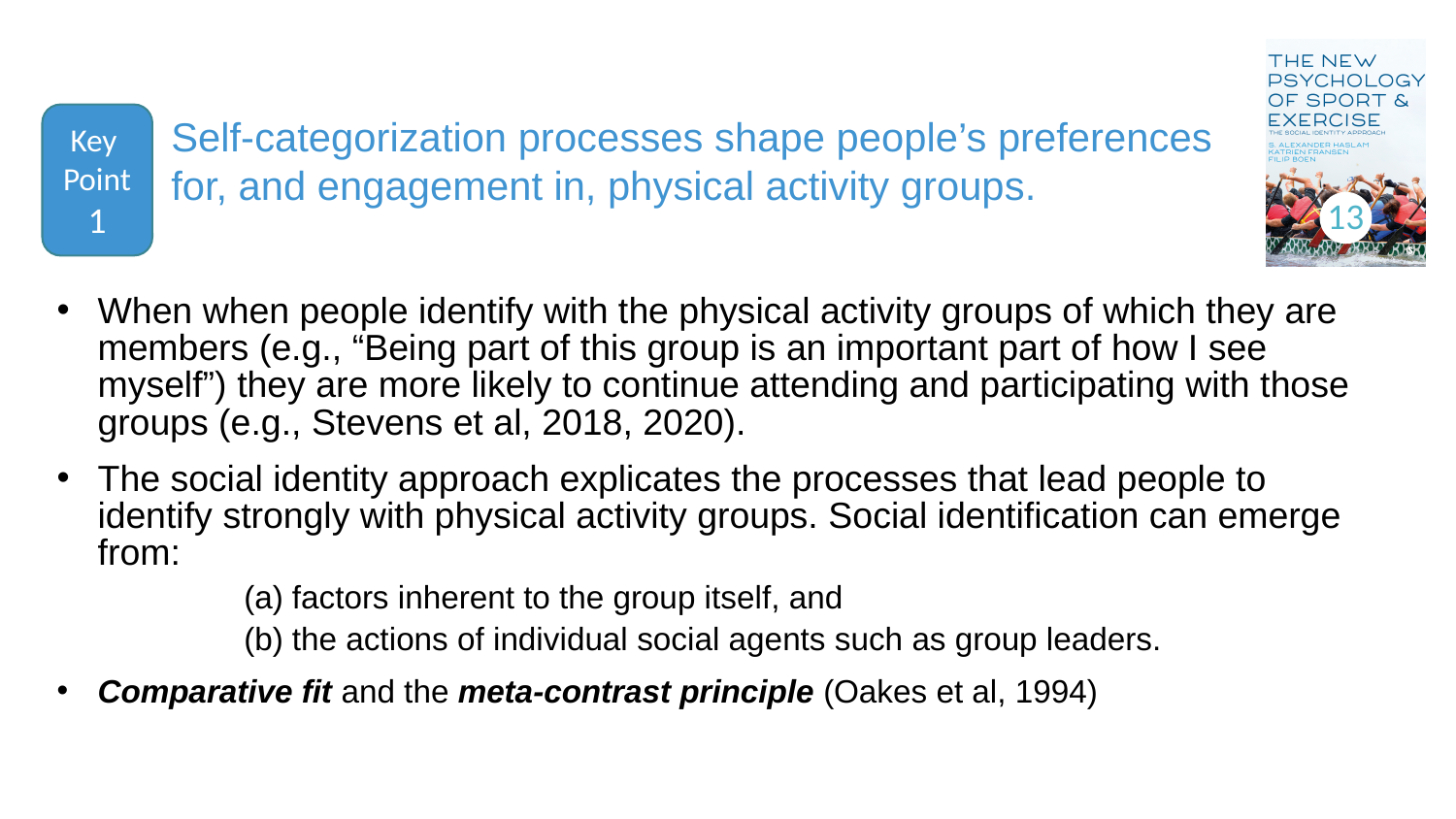

13
Key
Point
1
Self-categorization processes shape people’s preferences for, and engagement in, physical activity groups.

When when people identify with the physical activity groups of which they are members (e.g., “Being part of this group is an important part of how I see myself”) they are more likely to continue attending and participating with those groups (e.g., Stevens et al, 2018, 2020).
The social identity approach explicates the processes that lead people to identify strongly with physical activity groups. Social identification can emerge from:
	(a) factors inherent to the group itself, and
	(b) the actions of individual social agents such as group leaders.
Comparative fit and the meta-contrast principle (Oakes et al, 1994)